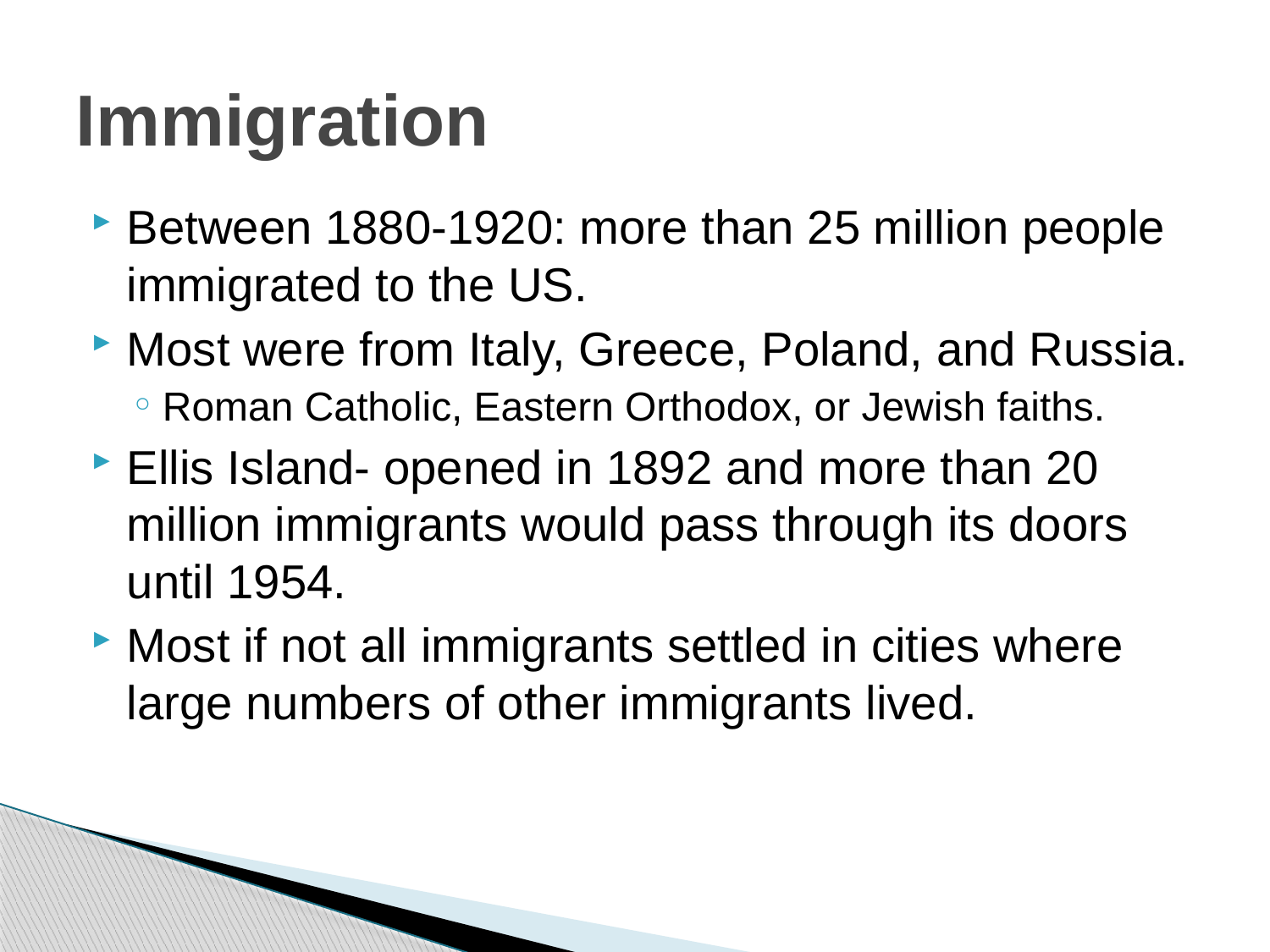

# Immigration
Between 1880-1920: more than 25 million people immigrated to the US.
Most were from Italy, Greece, Poland, and Russia.
Roman Catholic, Eastern Orthodox, or Jewish faiths.
Ellis Island- opened in 1892 and more than 20 million immigrants would pass through its doors until 1954.
Most if not all immigrants settled in cities where large numbers of other immigrants lived.